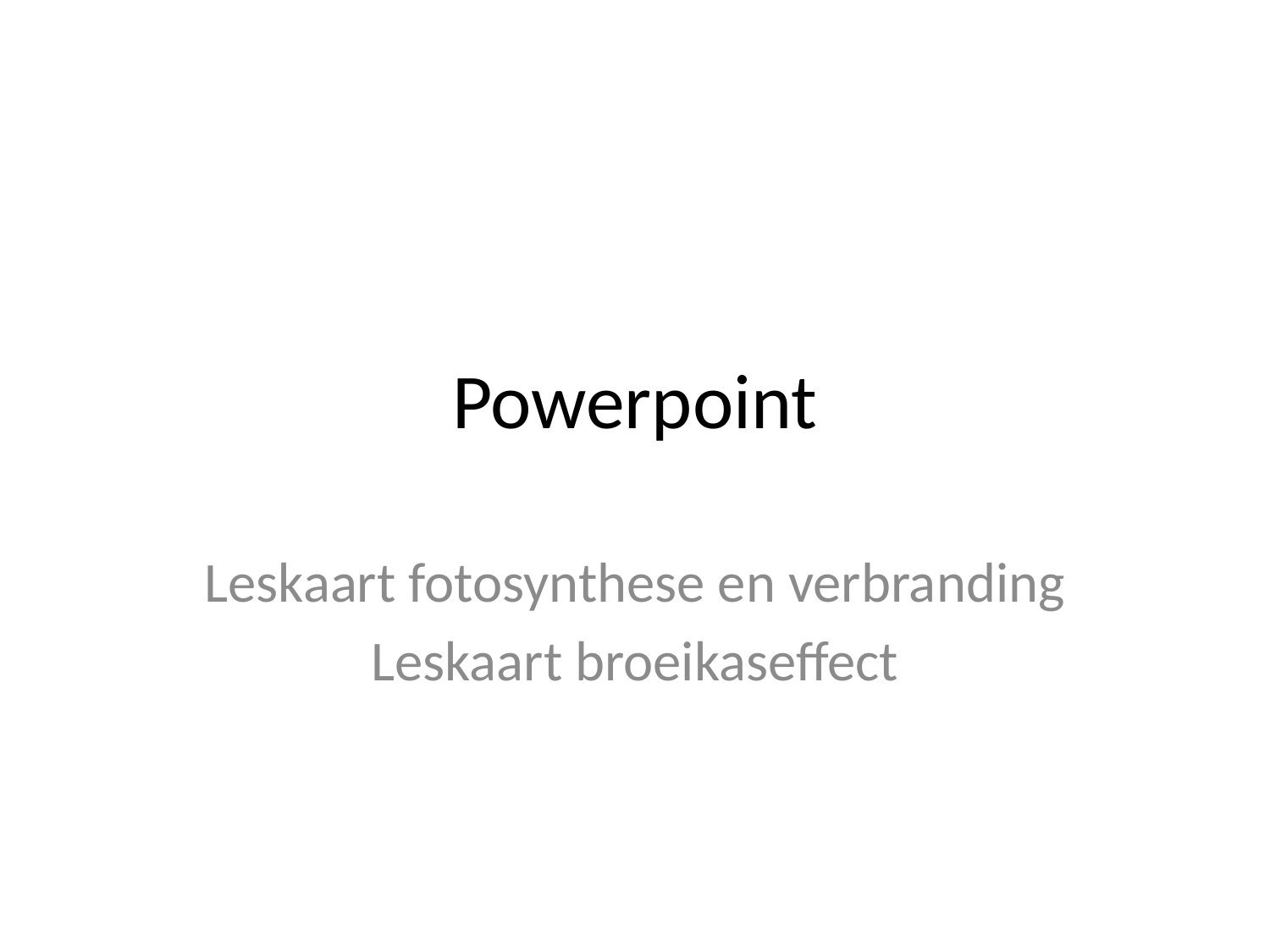

# Powerpoint
Leskaart fotosynthese en verbranding
Leskaart broeikaseffect